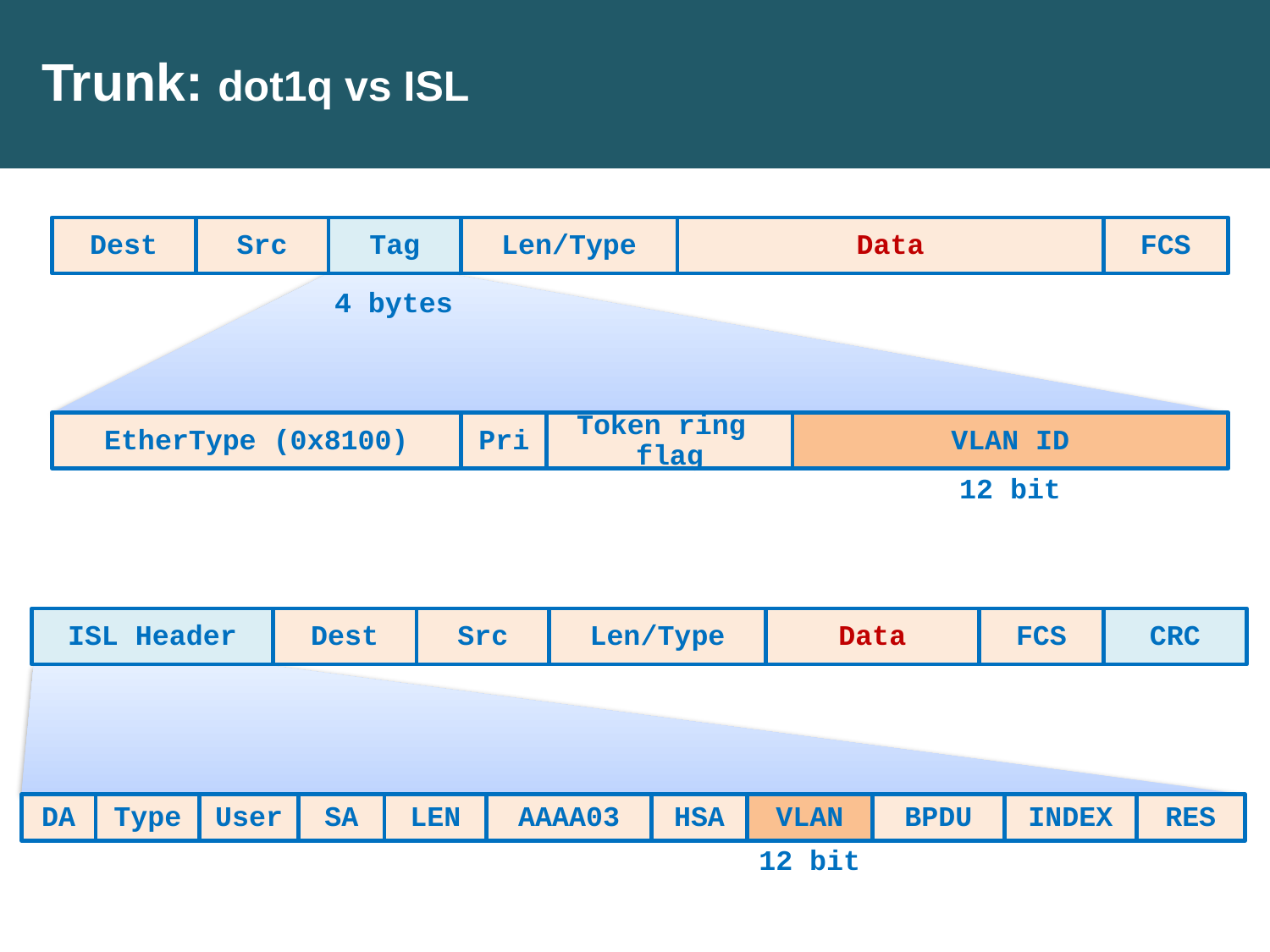

Trunk: dot1q vs ISL
Src
Tag
Len/Type
Data
FCS
Dest

4 bytes
Pri
Token ring
flag
VLAN ID
EtherType (0x8100)
12 bit
ISL Header
Src
Len/Type
Data
FCS
CRC
Dest

DA
Type
User
SA
LEN
AAAA03
HSA
VLAN
BPDU
INDEX
RES
12 bit